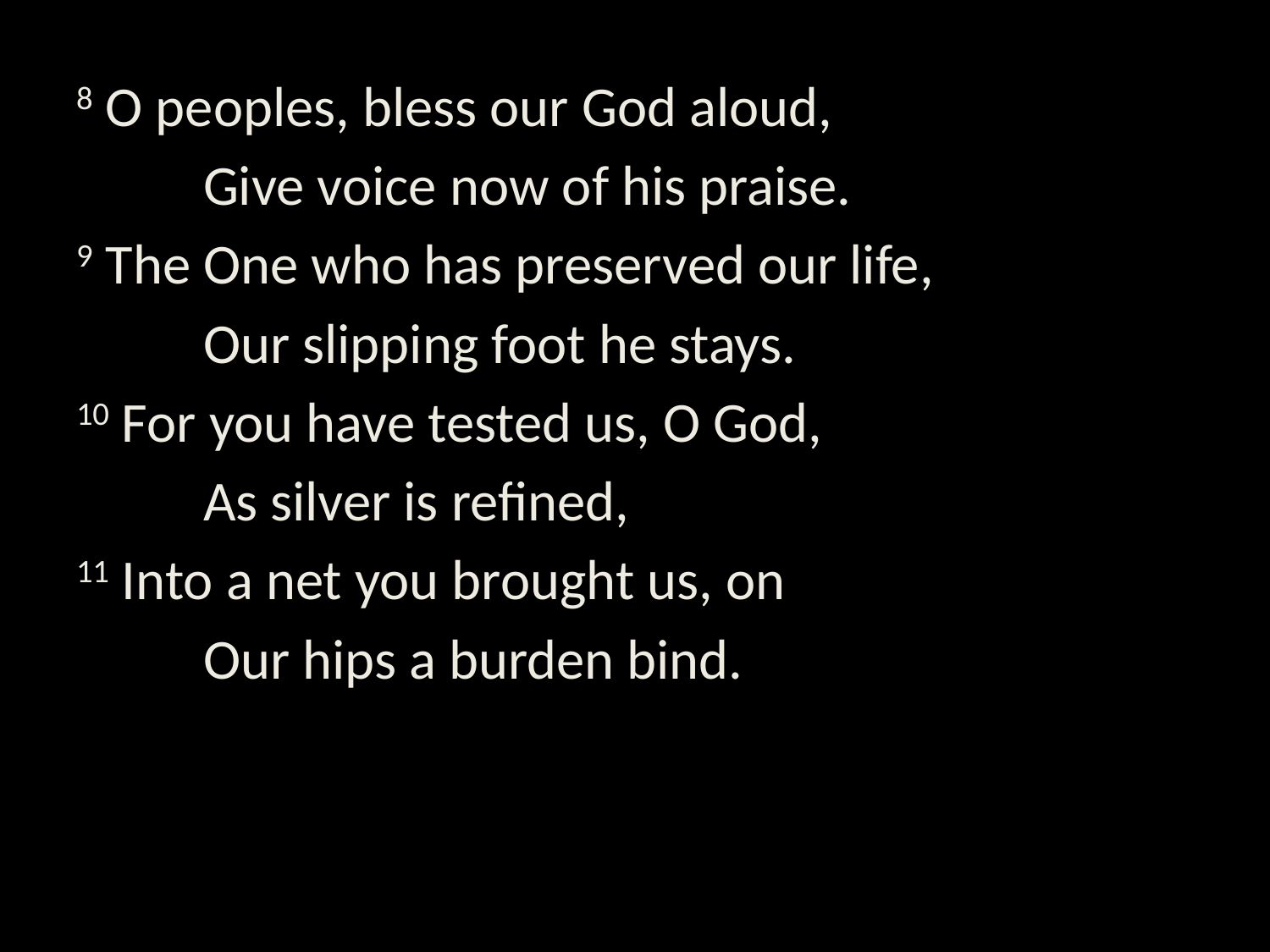

8 O peoples, bless our God aloud,
	Give voice now of his praise.
9 The One who has preserved our life,
	Our slipping foot he stays.
10 For you have tested us, O God,
	As silver is refined,
11 Into a net you brought us, on
	Our hips a burden bind.